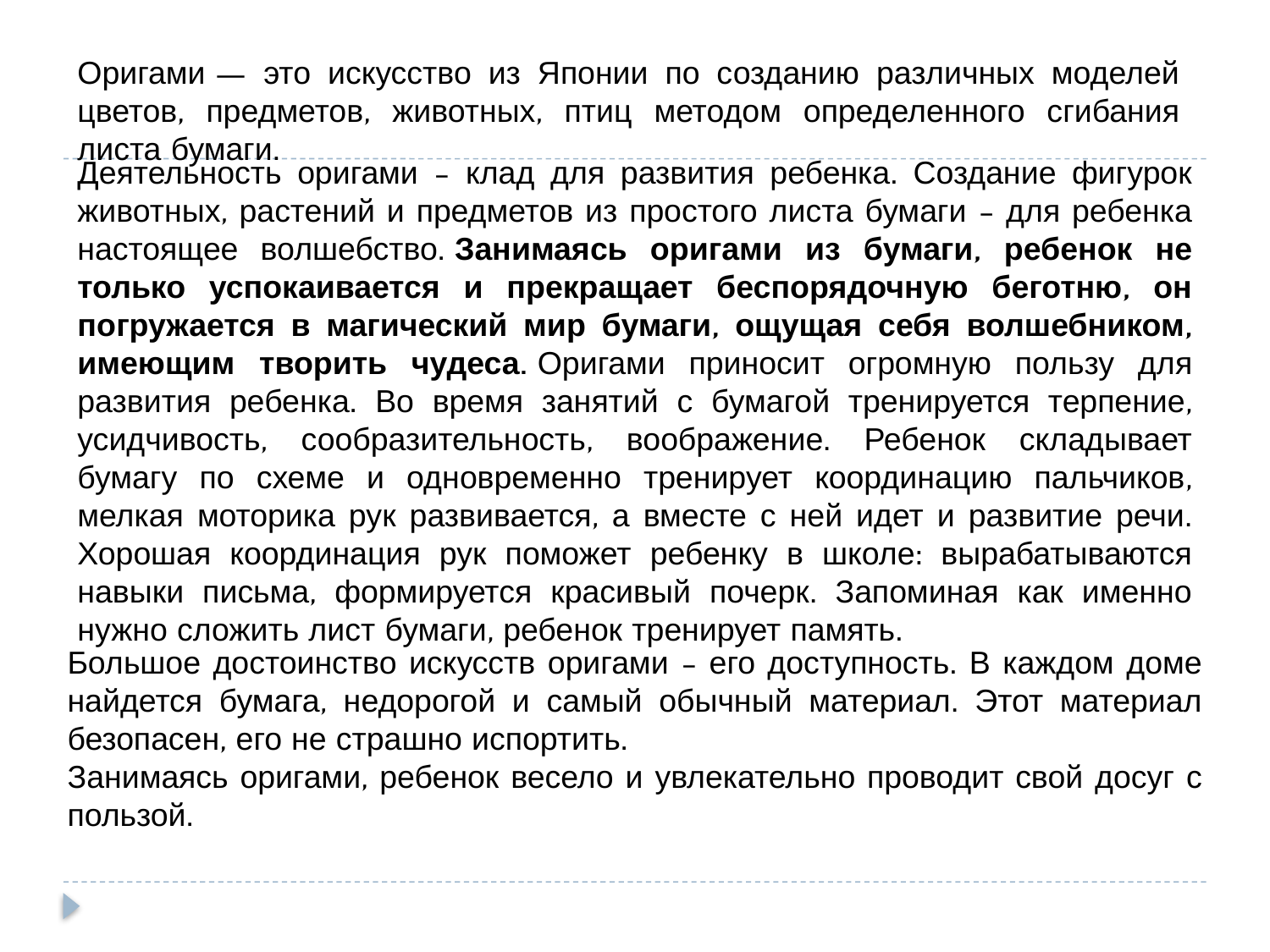

Оригами — это искусство из Японии по созданию различных моделей цветов, предметов, животных, птиц методом определенного сгибания листа бумаги.
Деятельность оригами – клад для развития ребенка. Создание фигурок животных, растений и предметов из простого листа бумаги – для ребенка настоящее волшебство. Занимаясь оригами из бумаги, ребенок не только успокаивается и прекращает беспорядочную беготню, он погружается в магический мир бумаги, ощущая себя волшебником, имеющим творить чудеса. Оригами приносит огромную пользу для развития ребенка. Во время занятий с бумагой тренируется терпение, усидчивость, сообразительность, воображение. Ребенок складывает бумагу по схеме и одновременно тренирует координацию пальчиков, мелкая моторика рук развивается, а вместе с ней идет и развитие речи. Хорошая координация рук поможет ребенку в школе: вырабатываются навыки письма, формируется красивый почерк. Запоминая как именно нужно сложить лист бумаги, ребенок тренирует память.
Большое достоинство искусств оригами – его доступность. В каждом доме найдется бумага, недорогой и самый обычный материал. Этот материал безопасен, его не страшно испортить.
Занимаясь оригами, ребенок весело и увлекательно проводит свой досуг с пользой.